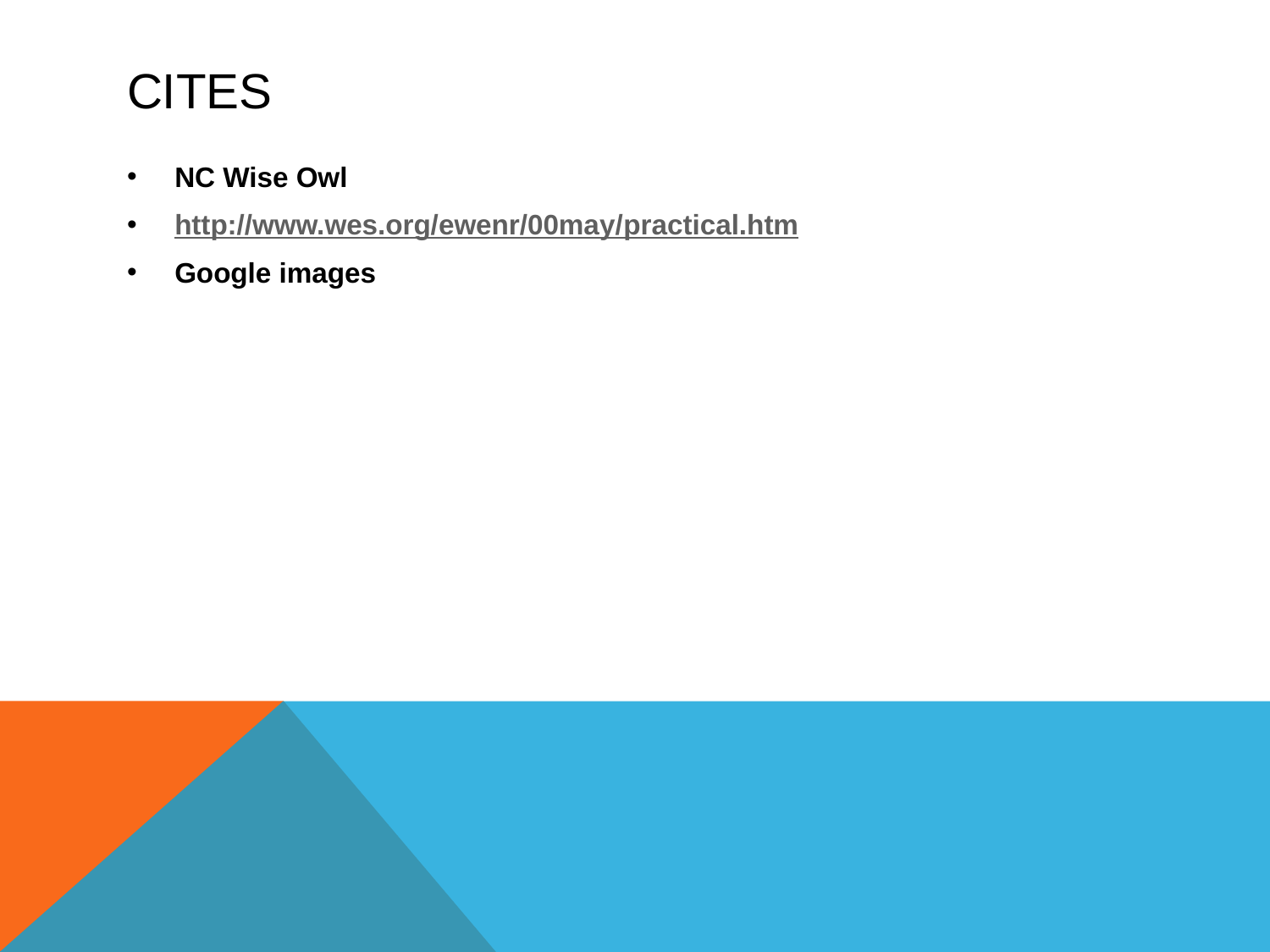

# cites
NC Wise Owl
http://www.wes.org/ewenr/00may/practical.htm
Google images